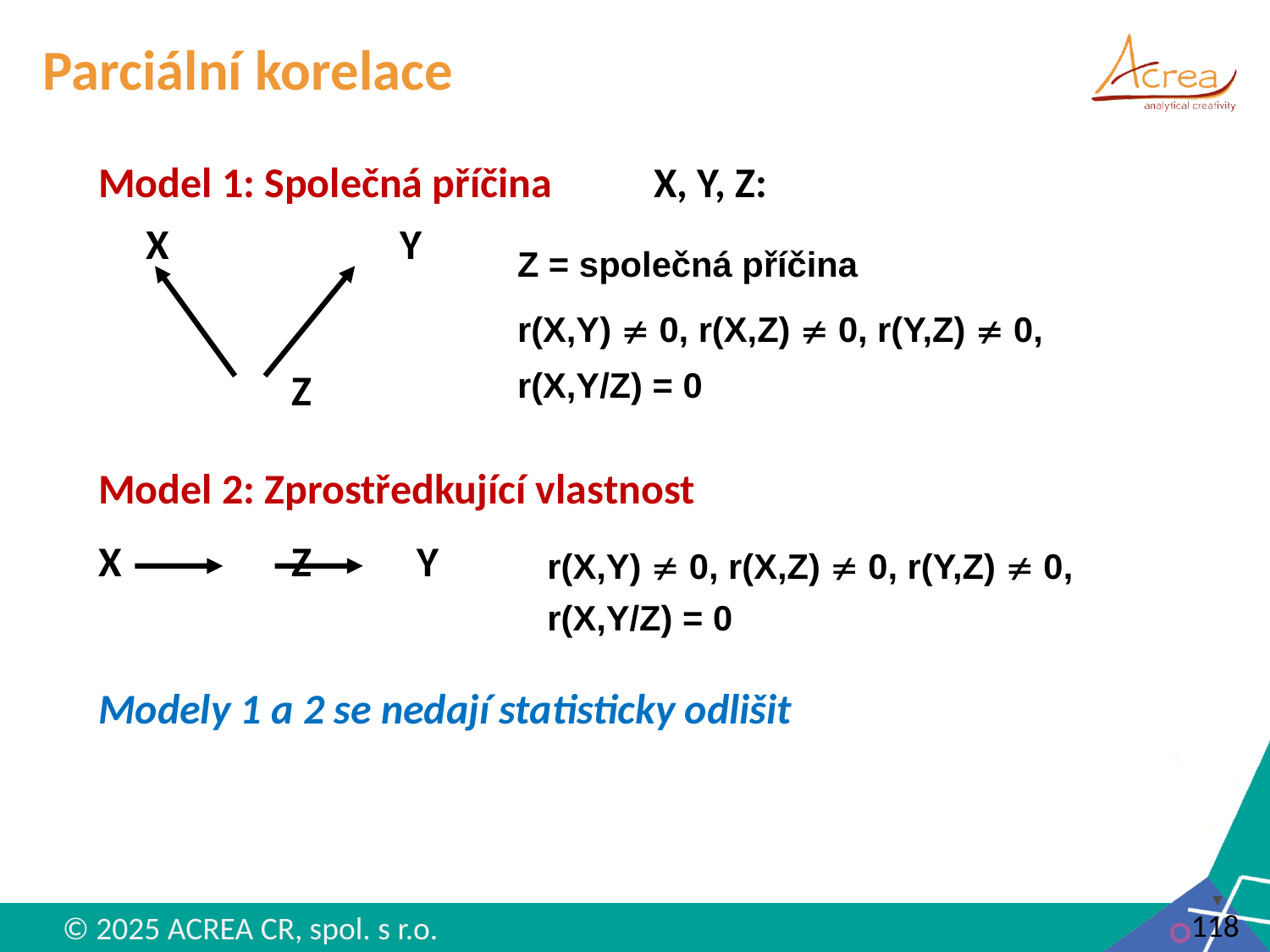

# Parciální korelace
Model 1: Společná příčina	X, Y, Z:
	X		Y

		  Z

Model 2: Zprostředkující vlastnost
X	     	  Z           Y

Modely 1 a 2 se nedají statisticky odlišit
Z = společná příčina

r(X,Y) ≠ 0, r(X,Z) ≠ 0, r(Y,Z) ≠ 0,
r(X,Y/Z) = 0
r(X,Y) ≠ 0, r(X,Z) ≠ 0, r(Y,Z) ≠ 0,
r(X,Y/Z) = 0

118